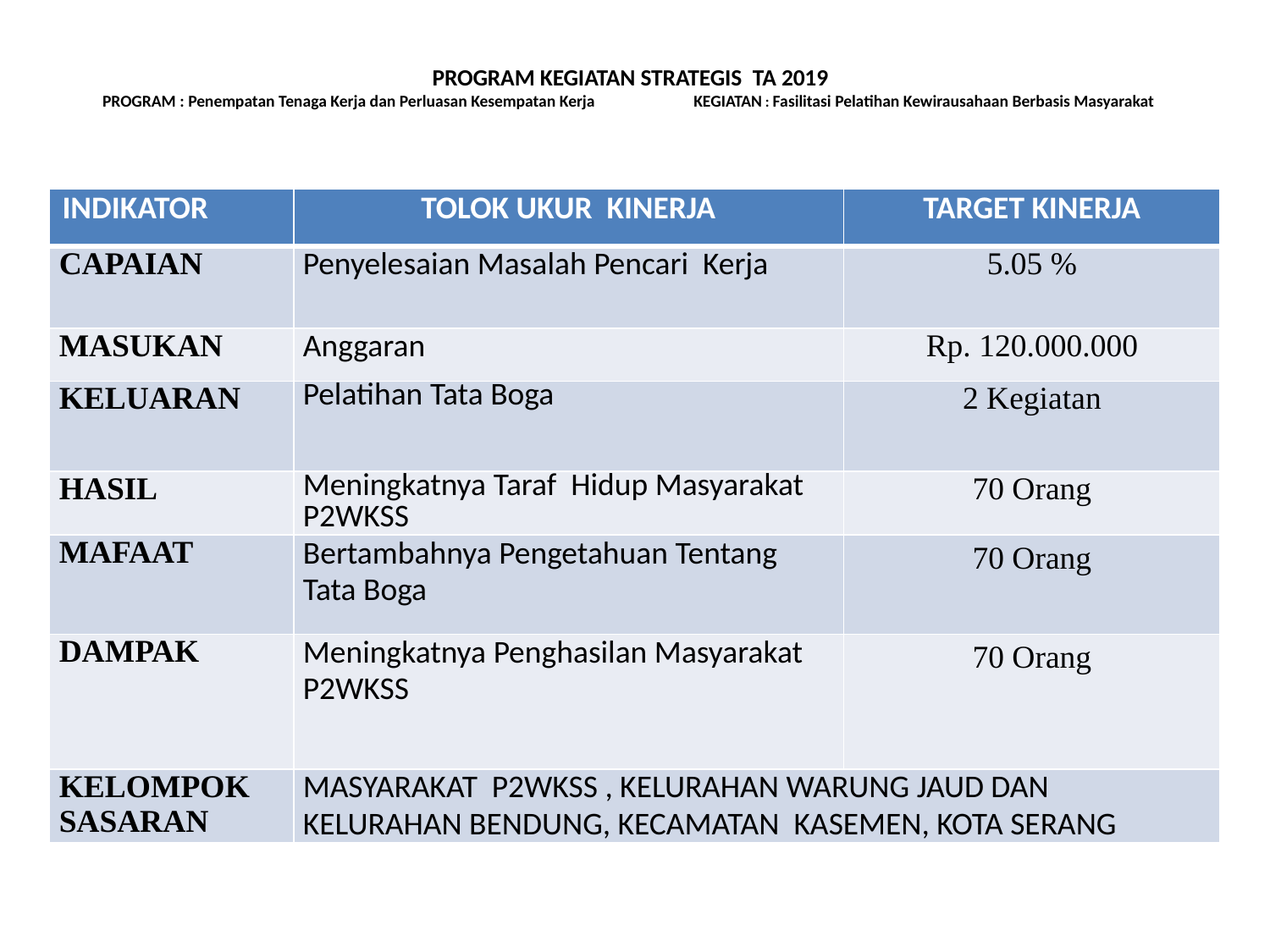

# PROGRAM KEGIATAN STRATEGIS  TA 2019 PROGRAM : Penempatan Tenaga Kerja dan Perluasan Kesempatan Kerja                          KEGIATAN : Fasilitasi Pelatihan Kewirausahaan Berbasis Masyarakat
| INDIKATOR | TOLOK UKUR KINERJA | TARGET KINERJA |
| --- | --- | --- |
| CAPAIAN | Penyelesaian Masalah Pencari Kerja | 5.05 % |
| MASUKAN | Anggaran | Rp. 120.000.000 |
| KELUARAN | Pelatihan Tata Boga | 2 Kegiatan |
| HASIL | Meningkatnya Taraf Hidup Masyarakat P2WKSS | 70 Orang |
| MAFAAT | Bertambahnya Pengetahuan Tentang Tata Boga | 70 Orang |
| DAMPAK | Meningkatnya Penghasilan Masyarakat P2WKSS | 70 Orang |
| KELOMPOK SASARAN | MASYARAKAT P2WKSS , KELURAHAN WARUNG JAUD DAN KELURAHAN BENDUNG, KECAMATAN KASEMEN, KOTA SERANG |  |